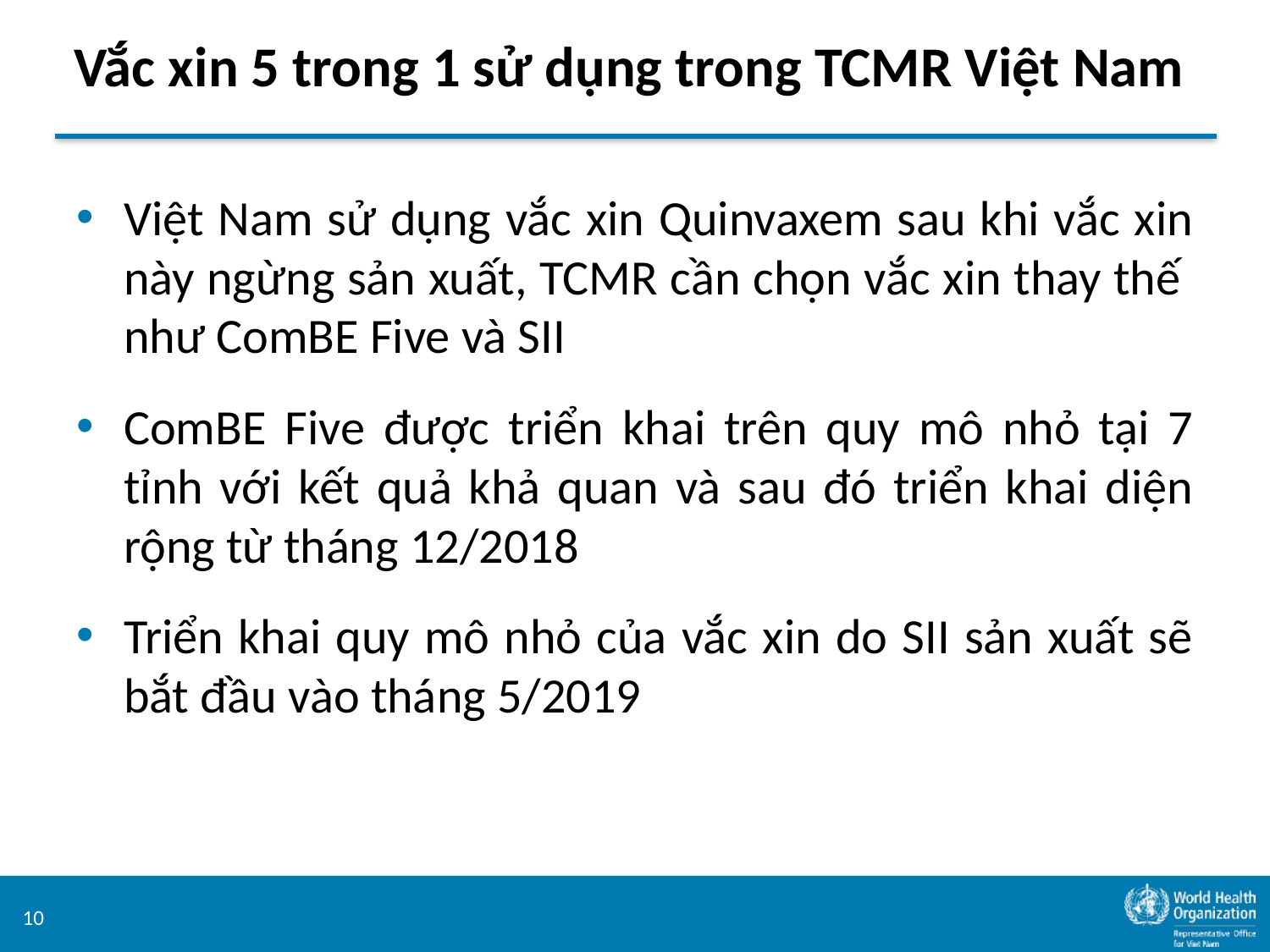

# Vắc xin 5 trong 1 sử dụng trong TCMR Việt Nam
Việt Nam sử dụng vắc xin Quinvaxem sau khi vắc xin này ngừng sản xuất, TCMR cần chọn vắc xin thay thế  như ComBE Five và SII
ComBE Five được triển khai trên quy mô nhỏ tại 7 tỉnh với kết quả khả quan và sau đó triển khai diện rộng từ tháng 12/2018
Triển khai quy mô nhỏ của vắc xin do SII sản xuất sẽ bắt đầu vào tháng 5/2019

10